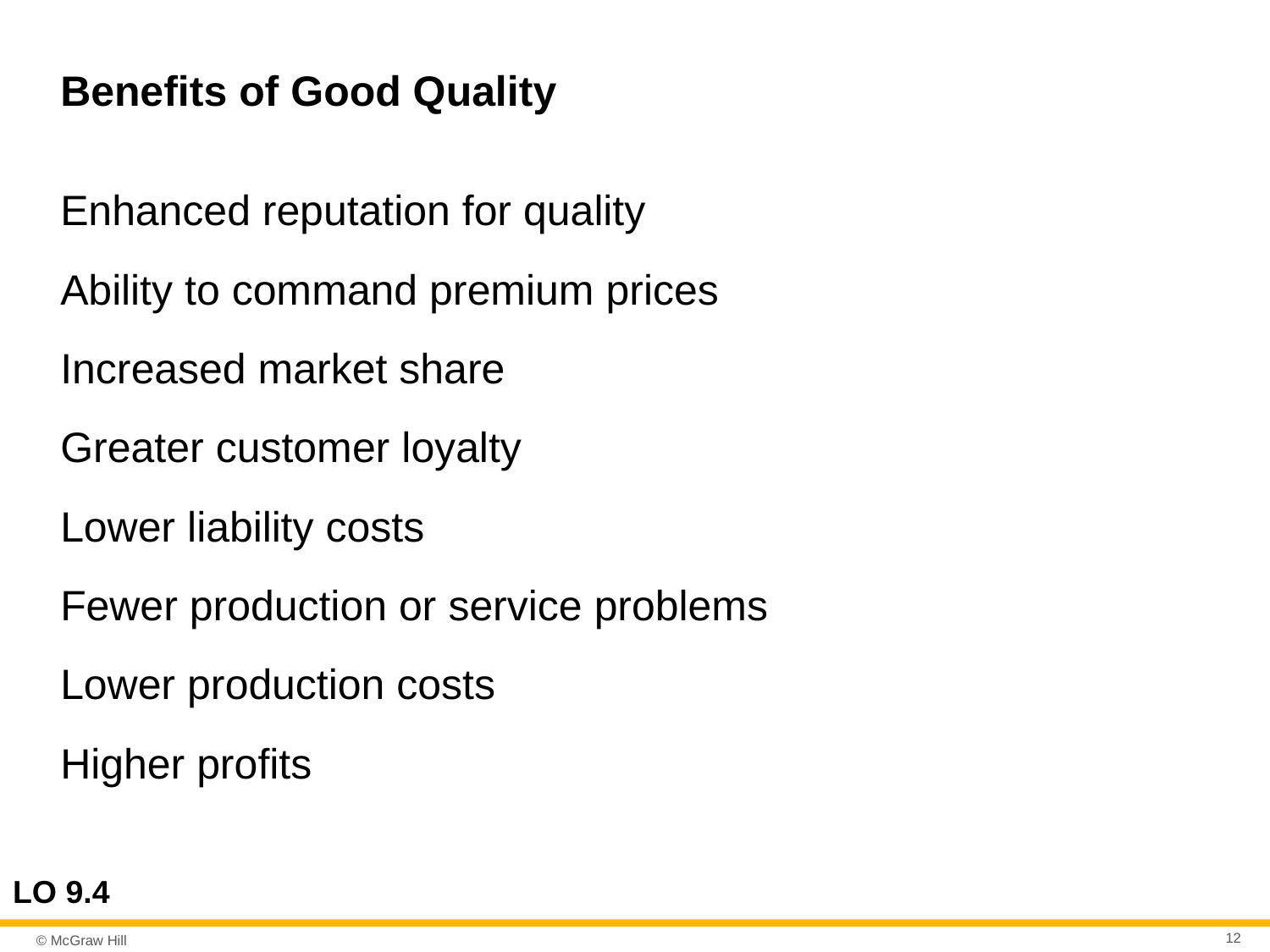

# Benefits of Good Quality
Enhanced reputation for quality
Ability to command premium prices
Increased market share
Greater customer loyalty
Lower liability costs
Fewer production or service problems
Lower production costs
Higher profits
LO 9.4